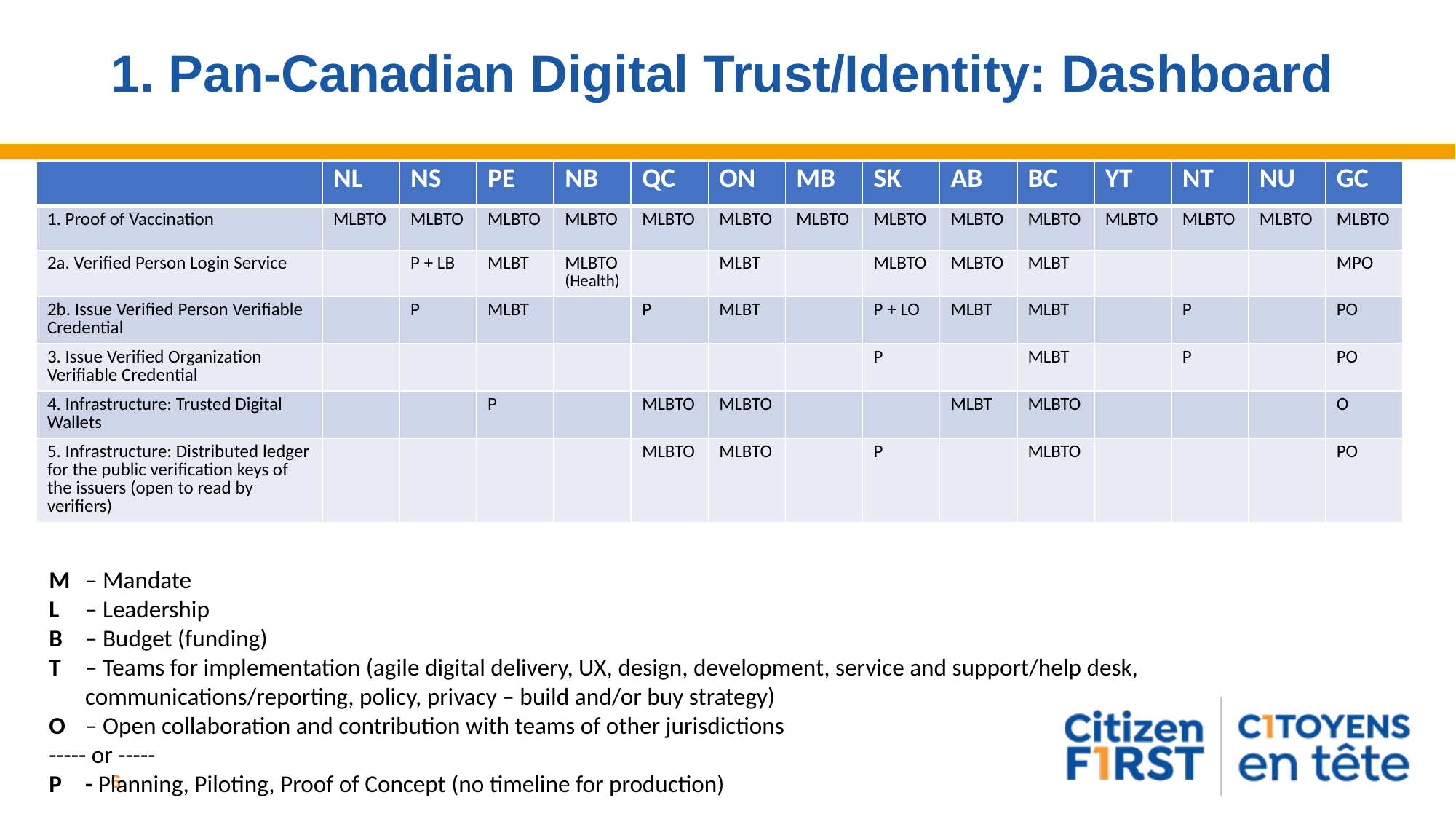

# 1. Pan-Canadian Digital Trust/Identity: Dashboard
|  | NL | NS | PE | NB | QC | ON | MB | SK | AB | BC | YT | NT | NU | GC |
| --- | --- | --- | --- | --- | --- | --- | --- | --- | --- | --- | --- | --- | --- | --- |
| 1. Proof of Vaccination | MLBTO | MLBTO | MLBTO | MLBTO | MLBTO | MLBTO | MLBTO | MLBTO | MLBTO | MLBTO | MLBTO | MLBTO | MLBTO | MLBTO |
| 2a. Verified Person Login Service |  | P + LB | MLBT | MLBTO(Health) |  | MLBT |  | MLBTO | MLBTO | MLBT |  |  |  | MPO |
| 2b. Issue Verified Person Verifiable Credential |  | P | MLBT |  | P | MLBT |  | P + LO | MLBT | MLBT |  | P |  | PO |
| 3. Issue Verified Organization Verifiable Credential |  |  |  |  |  |  |  | P |  | MLBT |  | P |  | PO |
| 4. Infrastructure: Trusted Digital Wallets |  |  | P |  | MLBTO | MLBTO |  |  | MLBT | MLBTO |  |  |  | O |
| 5. Infrastructure: Distributed ledger for the public verification keys of the issuers (open to read by verifiers) |  |  |  |  | MLBTO | MLBTO |  | P |  | MLBTO |  |  |  | PO |
M	– Mandate
L	– Leadership
B	– Budget (funding)
T	– Teams for implementation (agile digital delivery, UX, design, development, service and support/help desk, communications/reporting, policy, privacy – build and/or buy strategy)
O	– Open collaboration and contribution with teams of other jurisdictions
----- or -----
P	- Planning, Piloting, Proof of Concept (no timeline for production)
6